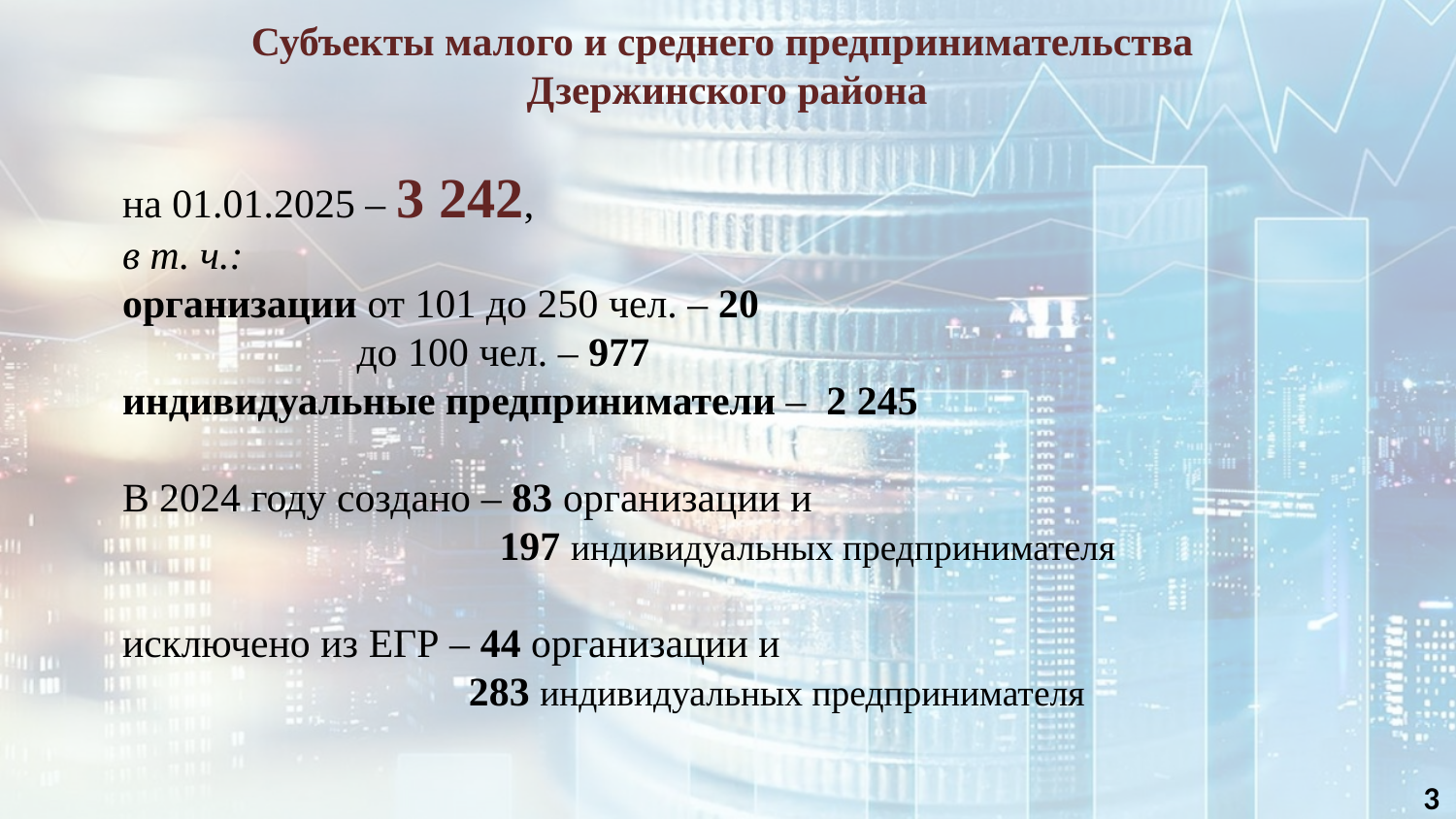

Субъекты малого и среднего предпринимательства
Дзержинского района

на 01.01.2025 – 3 242,
в т. ч.:
организации от 101 до 250 чел. – 20
                       до 100 чел. – 977
индивидуальные предприниматели –  2 245

В 2024 году создано – 83 организации и
                                     197 индивидуальных предпринимателя

исключено из ЕГР – 44 организации и
                                  283 индивидуальных предпринимателя

3